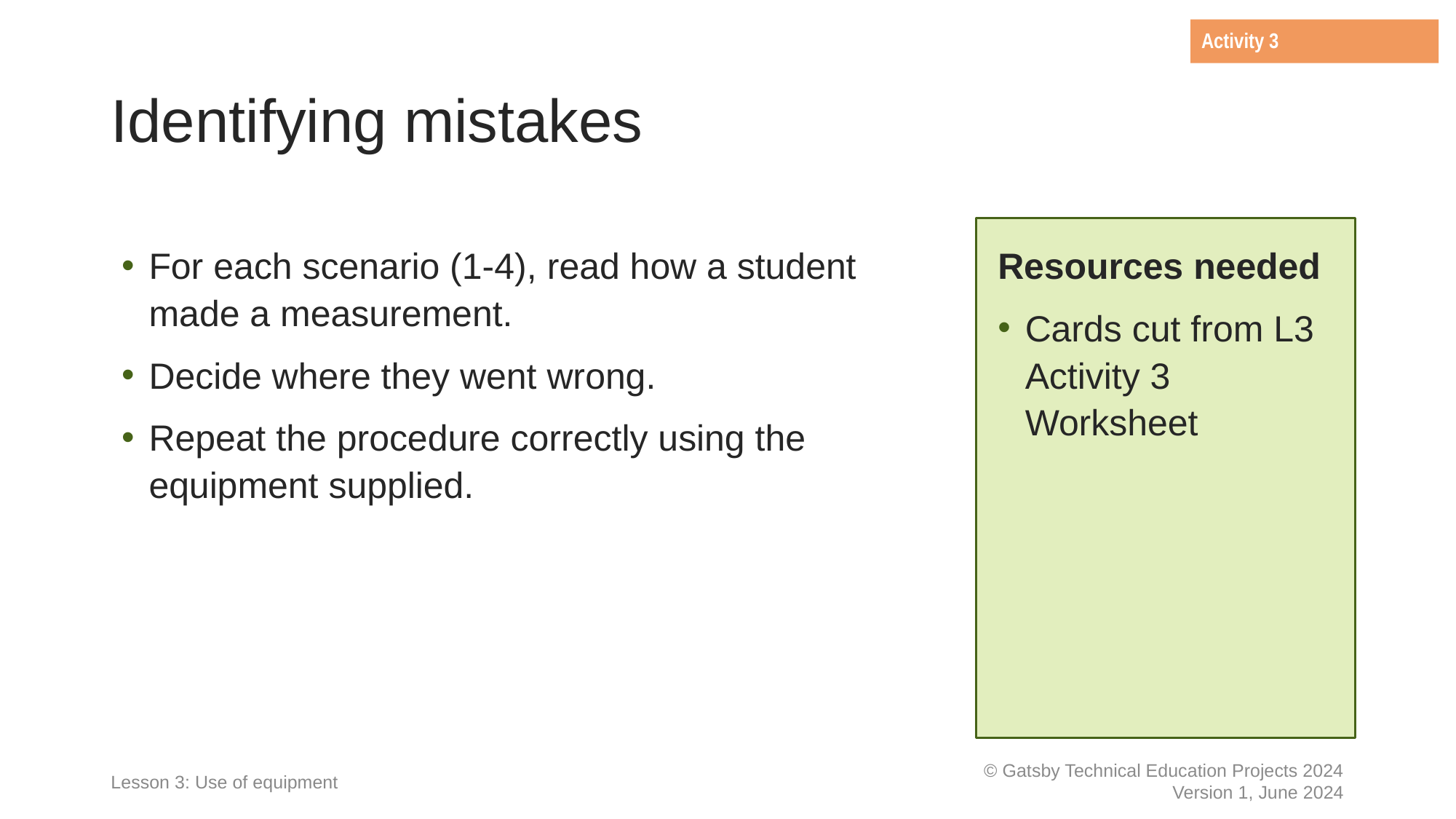

Activity 3
# Identifying mistakes
For each scenario (1-4), read how a student made a measurement.
Decide where they went wrong.
Repeat the procedure correctly using the equipment supplied.

Resources needed
Cards cut from L3 Activity 3 Worksheet

Lesson 3: Use of equipment